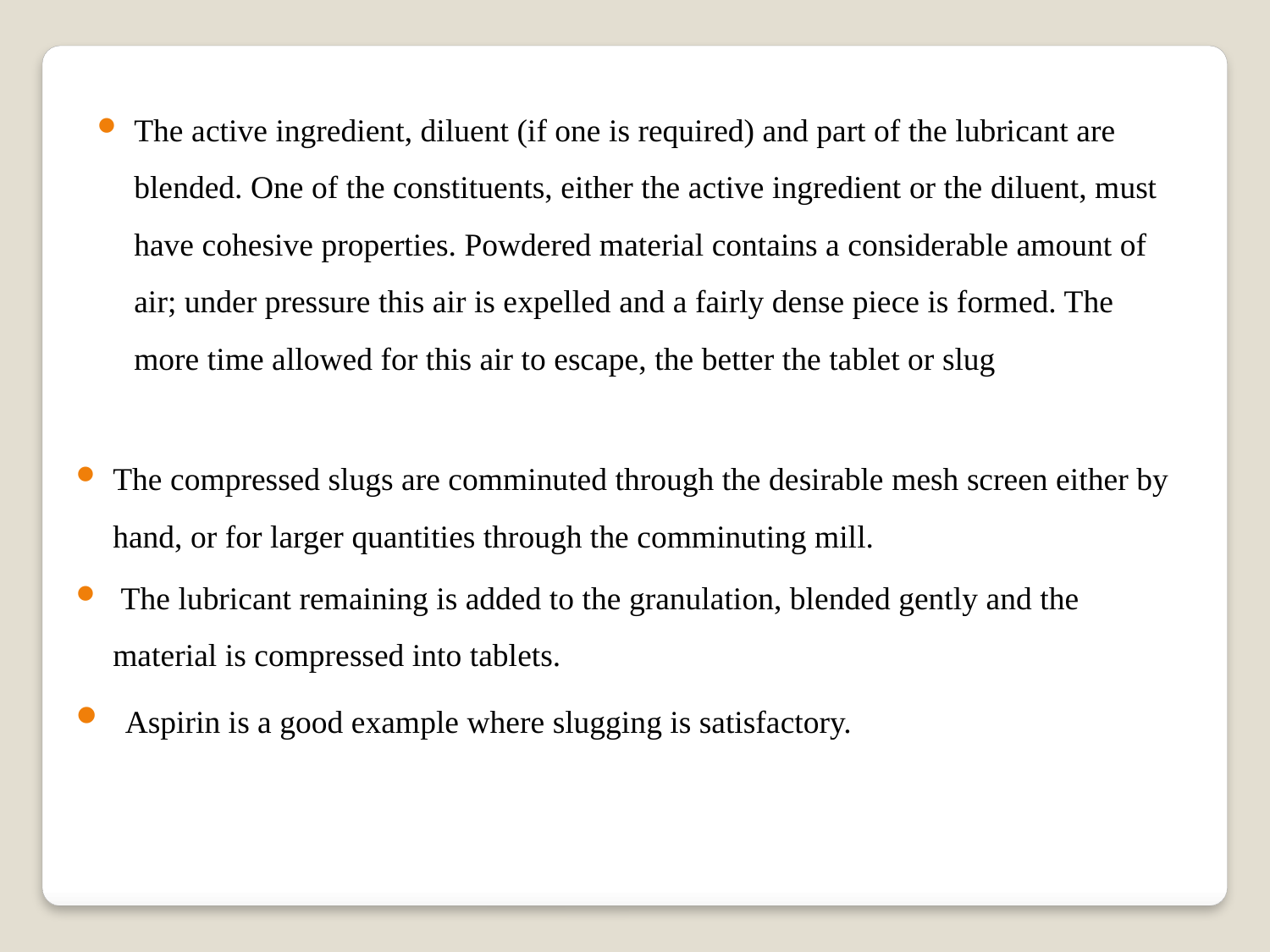

The active ingredient, diluent (if one is required) and part of the lubricant are blended. One of the constituents, either the active ingredient or the diluent, must have cohesive properties. Powdered material contains a considerable amount of air; under pressure this air is expelled and a fairly dense piece is formed. The more time allowed for this air to escape, the better the tablet or slug

The compressed slugs are comminuted through the desirable mesh screen either by hand, or for larger quantities through the comminuting mill.
 The lubricant remaining is added to the granulation, blended gently and the material is compressed into tablets.
 Aspirin is a good example where slugging is satisfactory.